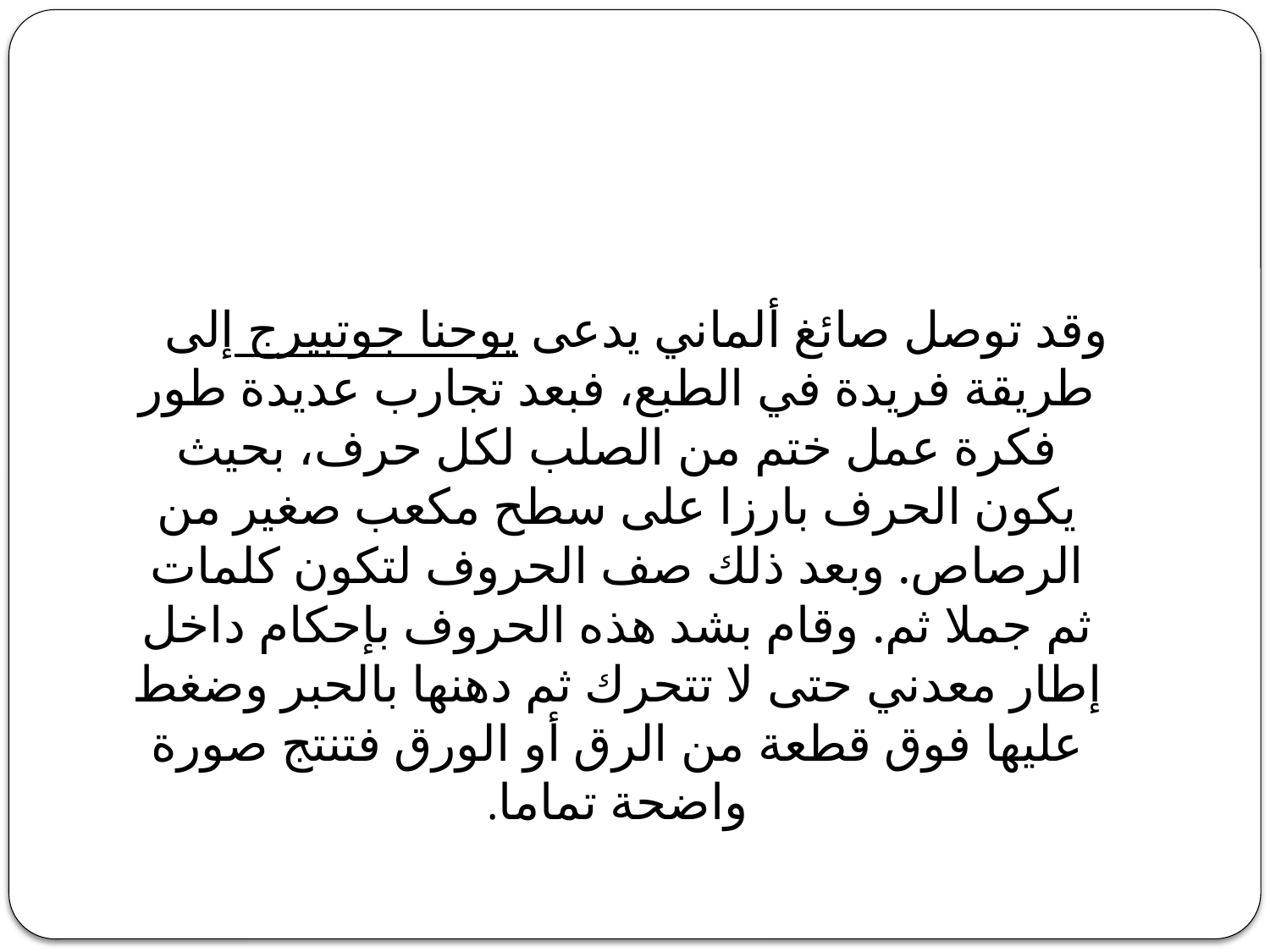

#

وقد توصل صائغ ألماني يدعى يوحنا جوتبيرج إلى طريقة فريدة في الطبع، فبعد تجارب عديدة طور فكرة عمل ختم من الصلب لكل حرف، بحيث يكون الحرف بارزا على سطح مكعب صغير من الرصاص. وبعد ذلك صف الحروف لتكون كلمات ثم جملا ثم. وقام بشد هذه الحروف بإحكام داخل إطار معدني حتى لا تتحرك ثم دهنها بالحبر وضغط عليها فوق قطعة من الرق أو الورق فتنتج صورة واضحة تماما.